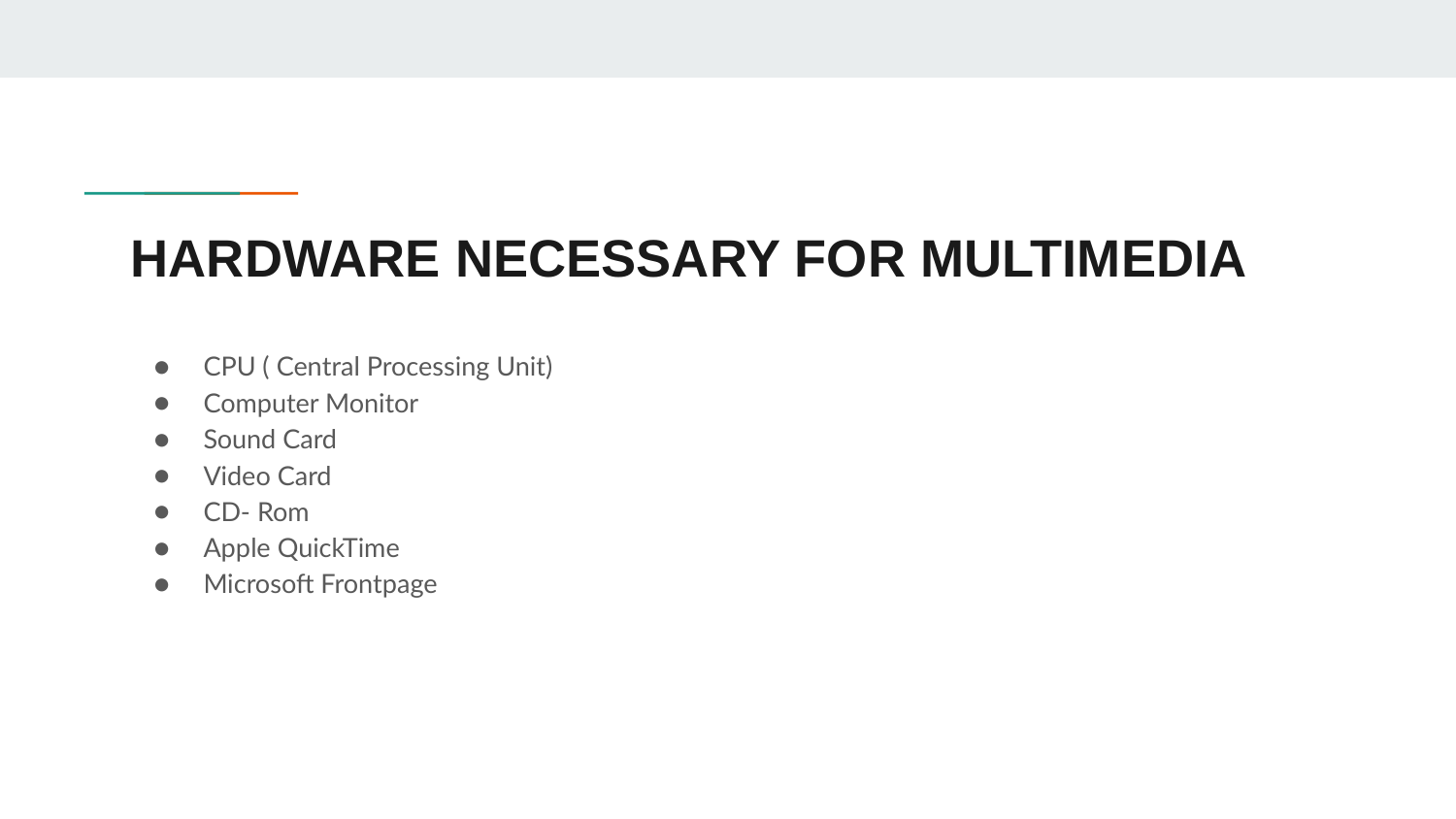

# HARDWARE NECESSARY FOR MULTIMEDIA
CPU ( Central Processing Unit)
Computer Monitor
Sound Card
Video Card
CD- Rom
Apple QuickTime
Microsoft Frontpage